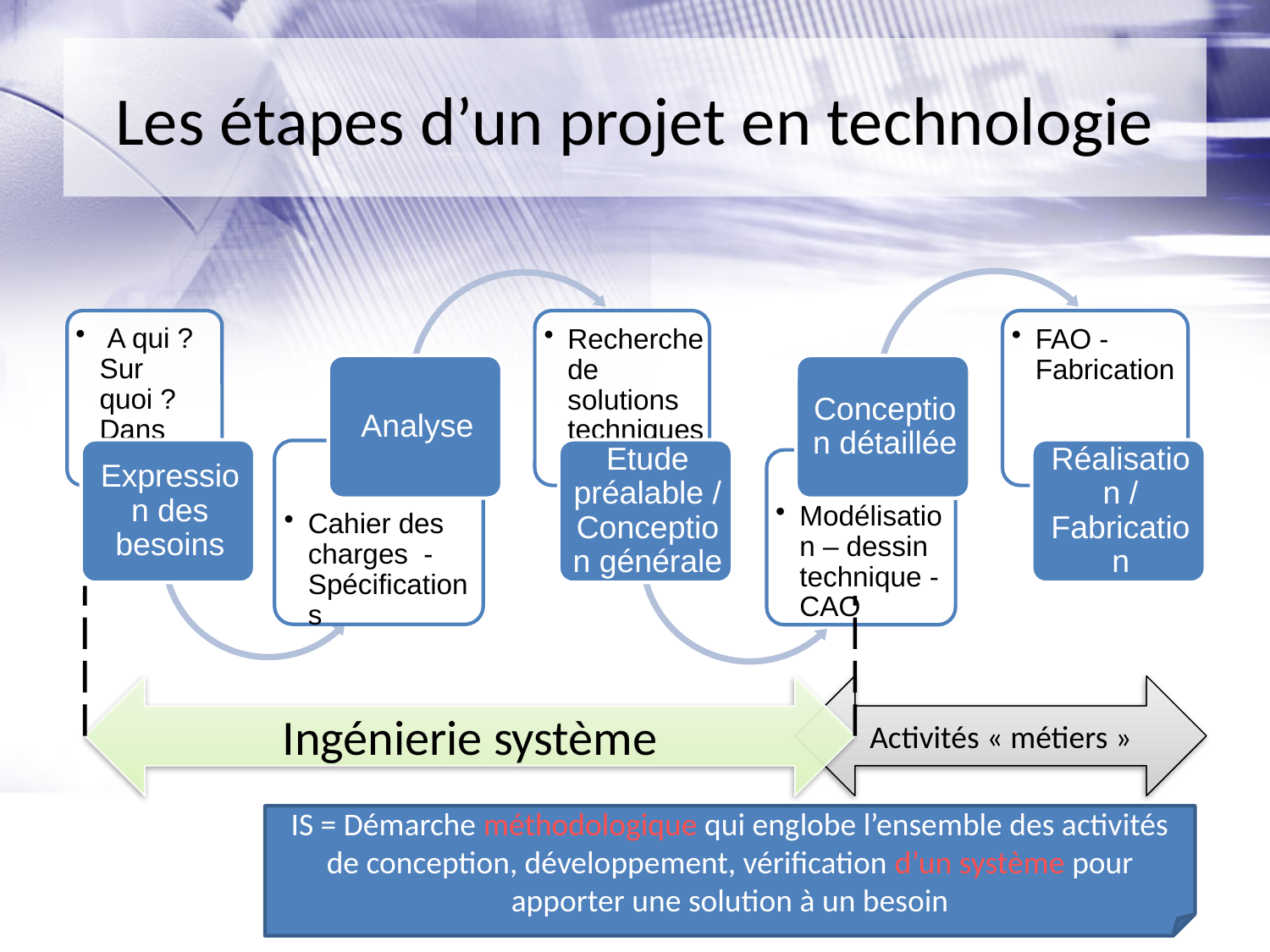

Les étapes d’un projet en technologie
 A qui ? Sur quoi ? Dans quel but ?
Expression des besoins
Cahier des charges  - Spécifications
Analyse
Recherche de solutions techniques
Etude préalable / Conception générale
Modélisation – dessin technique - CAO
Conception détaillée
FAO - Fabrication
Réalisation / Fabrication

Ingénierie système
Activités « métiers »
IS = Démarche méthodologique qui englobe l’ensemble des activités de conception, développement, vérification d’un système pour apporter une solution à un besoin